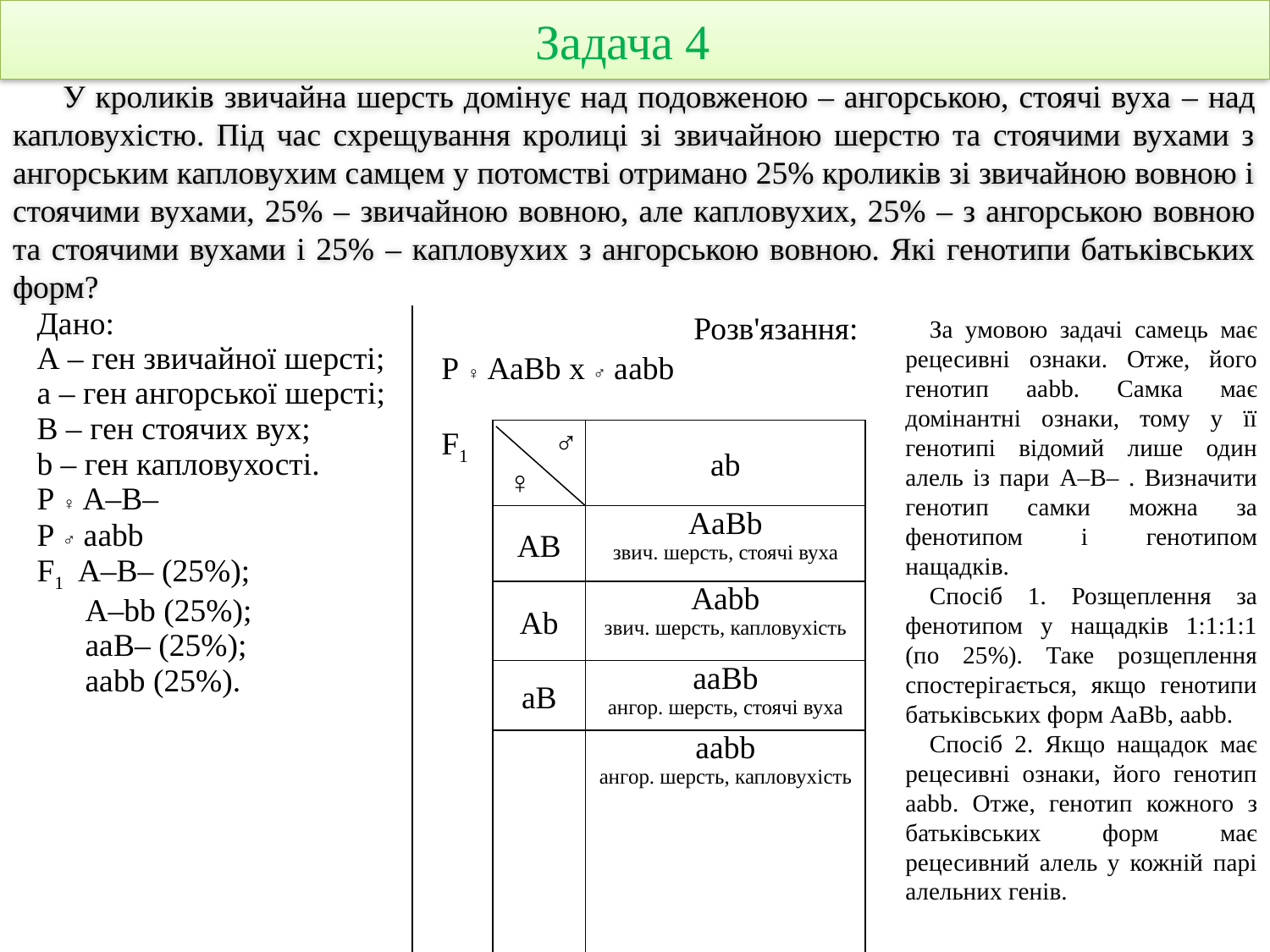

Задача 4
У кроликів звичайна шерсть домінує над подовженою – ангорською, стоячі вуха – над капловухістю. Під час схрещування кролиці зі звичайною шерстю та стоячими вухами з ангорським капловухим самцем у потомстві отримано 25% кроликів зі звичайною вовною і стоячими вухами, 25% – звичайною вовною, але капловухих, 25% – з ангорською вовною та стоячими вухами і 25% – капловухих з ангорською вовною. Які генотипи батьківських форм?
| Дано: А – ген звичайної шерсті; a – ген ангорської шерсті; B – ген стоячих вух; b – ген капловухості. Р ♀ А–В– Р ♂ аabb F1 A–B– (25%); A–bb (25%); aaB– (25%); aabb (25%). |  | Розв'язання: Р ♀ АаВb х ♂ аabb |  |  |
| --- | --- | --- | --- | --- |
|  |  | F1 | ♂ ♀ | ab |
|  |  |  | AB | AaBb звич. шерсть, стоячі вуха |
|  |  |  | Ab | Aabb звич. шерсть, капловухість |
|  |  |  | aB | aaBb ангор. шерсть, стоячі вуха |
|  |  |  | ab | aabb ангор. шерсть, капловухість |
| Визначити: генотипи Р? |  |  |  |  |
| Відповідь: генотип кролиці АаBb, генотип кроля aabb |  |  |  |  |
За умовою задачі самець має рецесивні ознаки. Отже, його генотип ааbb. Самка має домінантні ознаки, тому у її генотипі відомий лише один алель із пари A–B– . Визначити генотип самки можна за фенотипом і генотипом нащадків.
Спосіб 1. Розщеплення за фенотипом у нащадків 1:1:1:1 (по 25%). Таке розщеплення спостерігається, якщо генотипи батьківських форм АаBb, aabb.
Спосіб 2. Якщо нащадок має рецесивні ознаки, його генотип ааbb. Отже, генотип кожного з батьківських форм має рецесивний алель у кожній парі алельних генів.